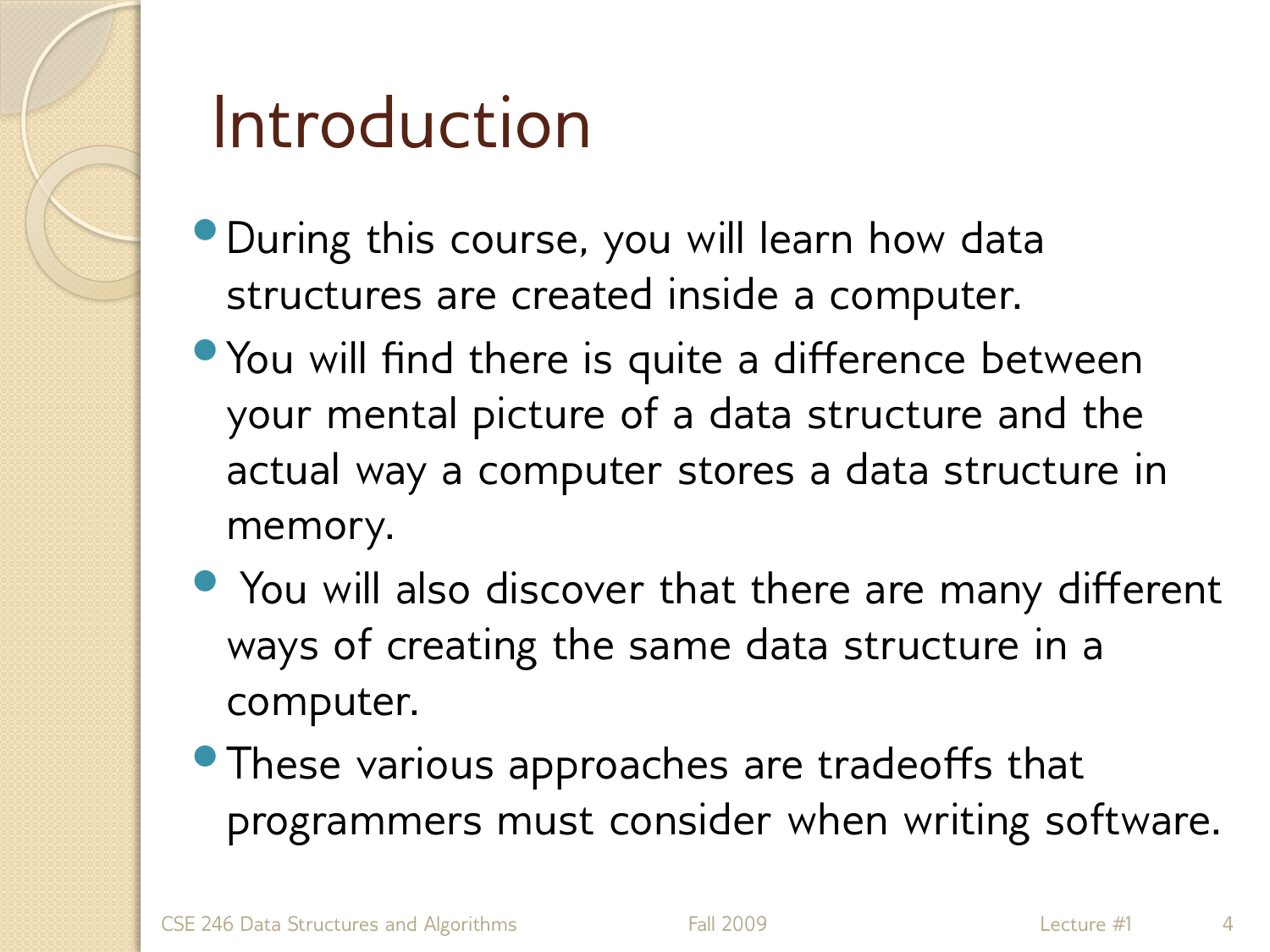

# Introduction
During this course, you will learn how data structures are created inside a computer.
You will find there is quite a difference between your mental picture of a data structure and the actual way a computer stores a data structure in memory.
 You will also discover that there are many different ways of creating the same data structure in a computer.
These various approaches are tradeoffs that programmers must consider when writing software.
CSE 246 Data Structures and Algorithms                           Fall 2009                                           Lecture #1
4